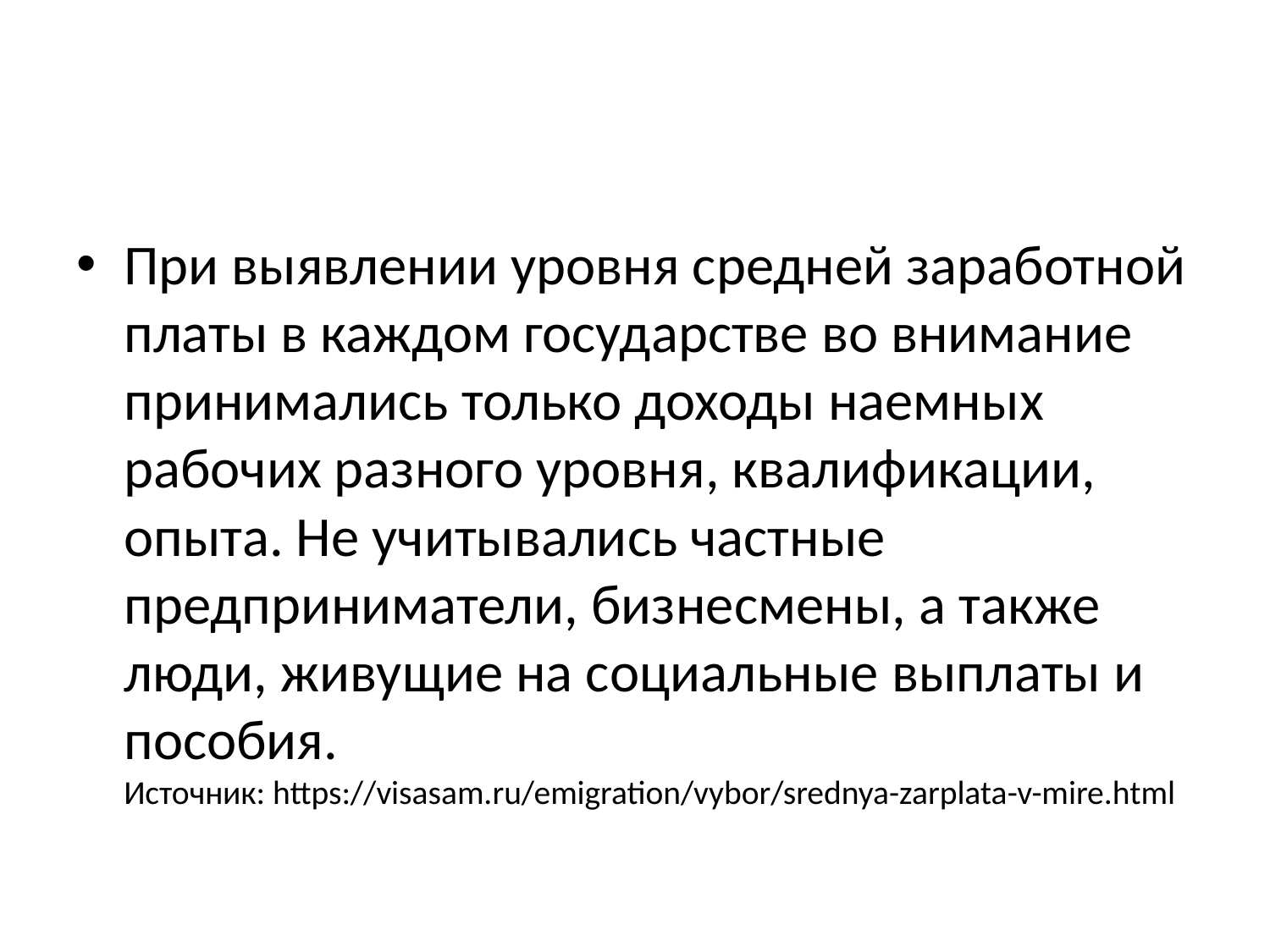

#
При выявлении уровня средней заработной платы в каждом государстве во внимание принимались только доходы наемных рабочих разного уровня, квалификации, опыта. Не учитывались частные предприниматели, бизнесмены, а также люди, живущие на социальные выплаты и пособия.
Источник: https://visasam.ru/emigration/vybor/srednya-zarplata-v-mire.html